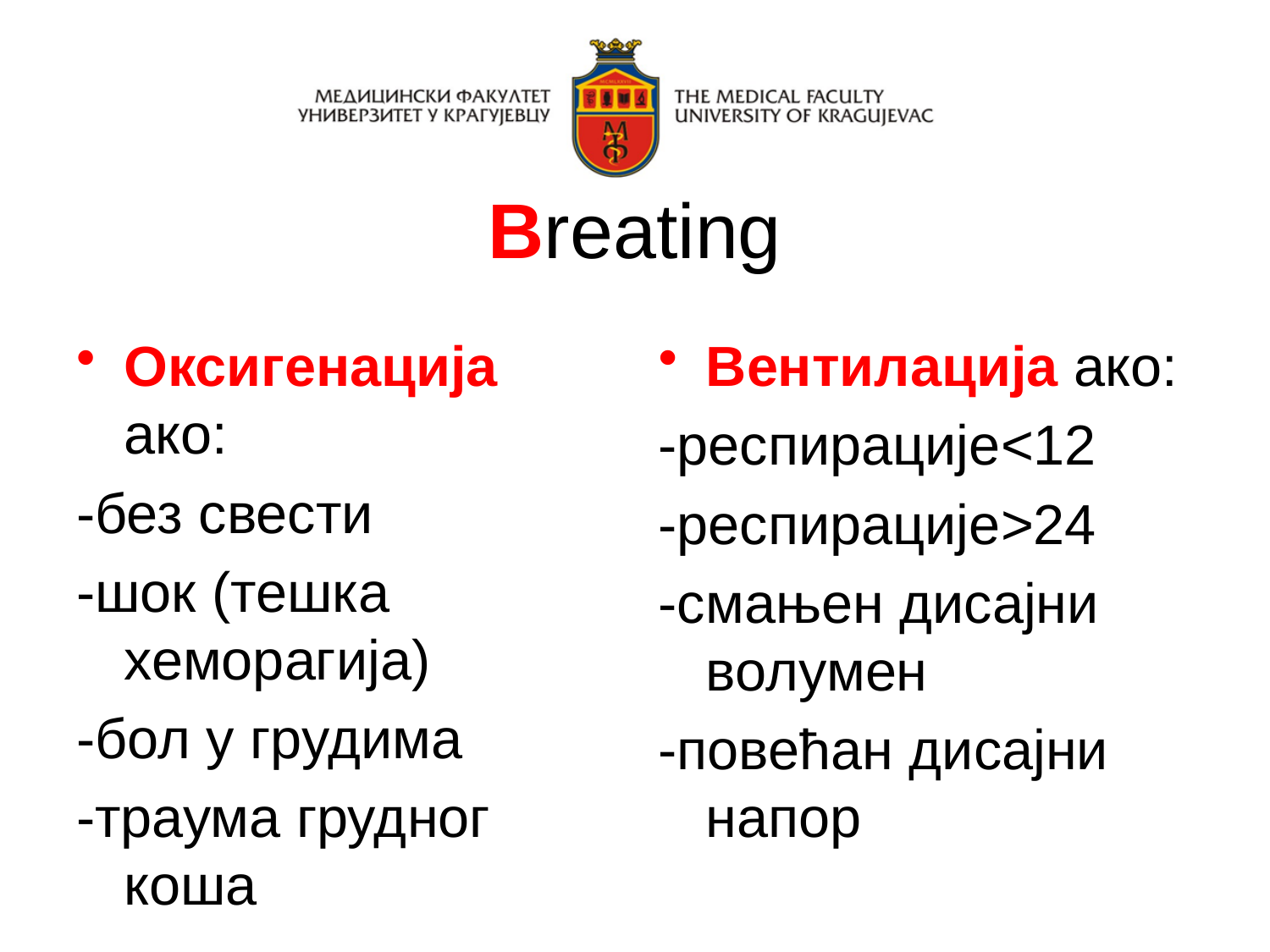

# Breating
Оксигенација ако:
-без свести
-шок (тешка хеморагија)
-бол у грудима
-траума грудног коша
-диспнеа

Вентилација ако:
-респирације<12
-респирације>24
-смањен дисајни волумен
-повећан дисајни напор